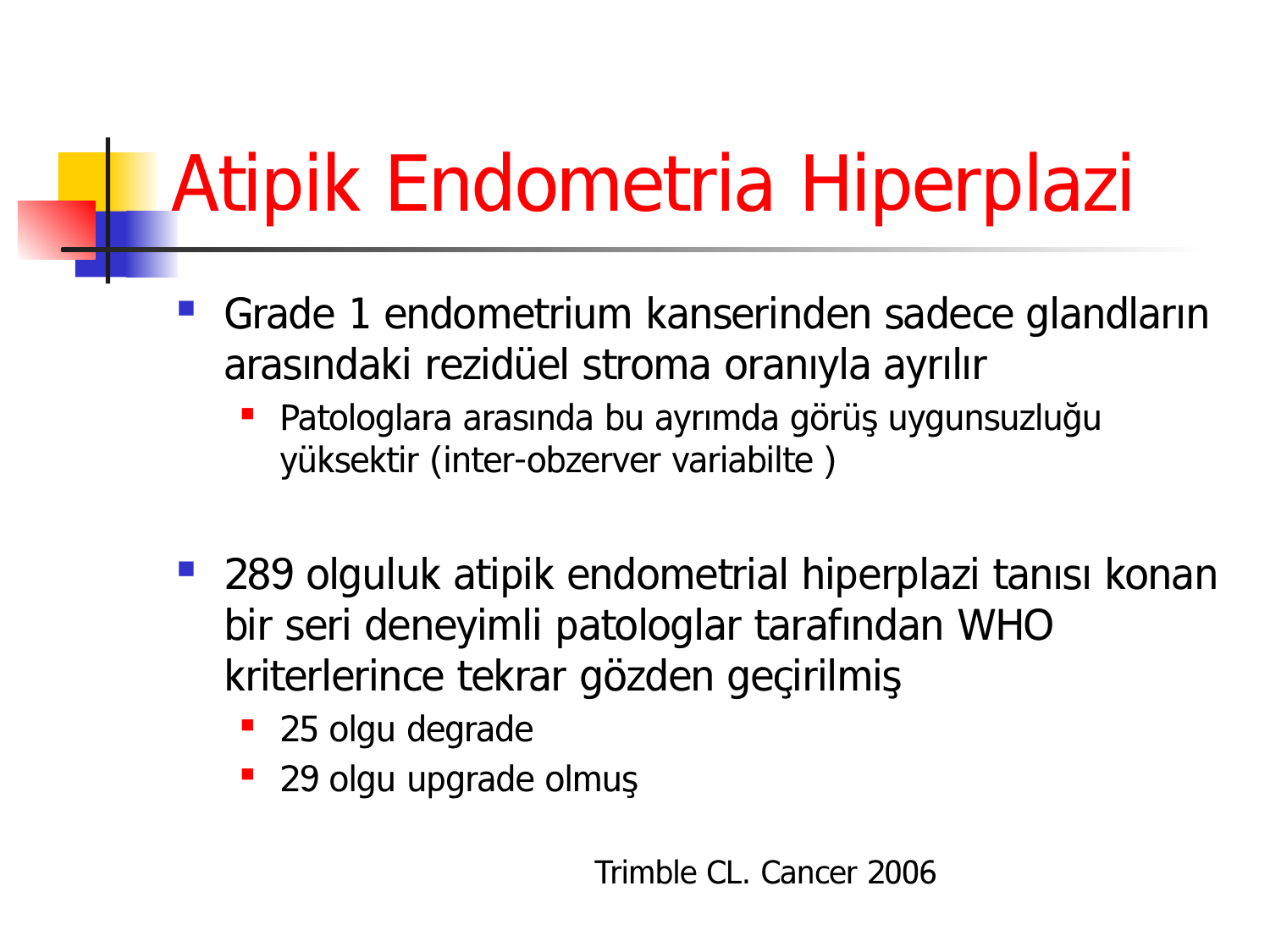

# Atipik Endometria Hiperplazi
Grade 1 endometrium kanserinden sadece glandların arasındaki rezidüel stroma oranıyla ayrılır
Patologlara arasında bu ayrımda görüş uygunsuzluğu yüksektir (inter-obzerver variabilte )

289 olguluk atipik endometrial hiperplazi tanısı konan bir seri deneyimli patologlar tarafından WHO kriterlerince tekrar gözden geçirilmiş
25 olgu degrade
29 olgu upgrade olmuş

Trimble CL. Cancer 2006